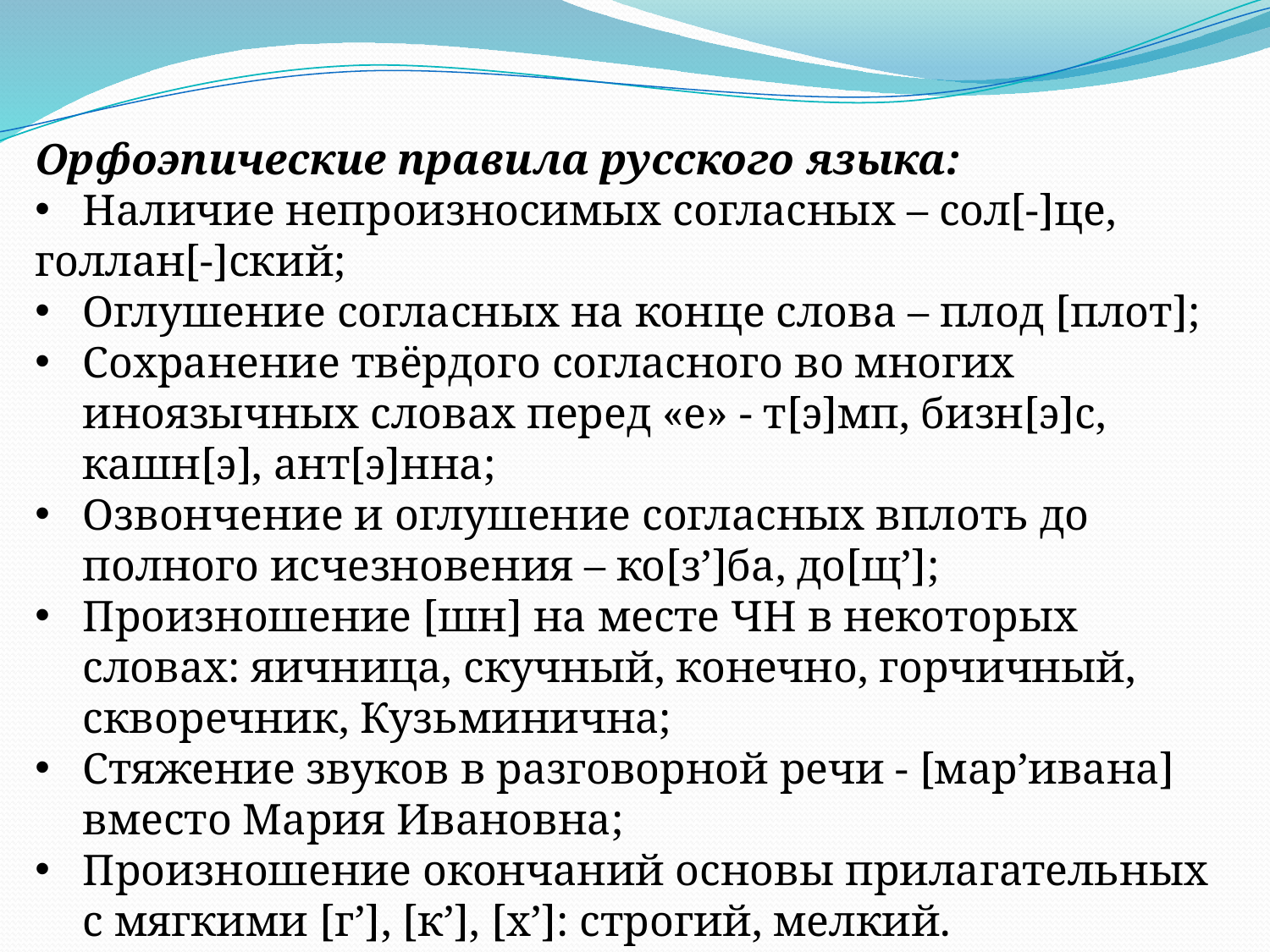

Орфоэпические правила русского языка:
Наличие непроизносимых согласных – сол[-]це,
голлан[-]ский;
Оглушение согласных на конце слова – плод [плот];
Сохранение твёрдого согласного во многих иноязычных словах перед «е» - т[э]мп, бизн[э]с, кашн[э], ант[э]нна;
Озвончение и оглушение согласных вплоть до полного исчезновения – ко[з’]ба, до[щ’];
Произношение [шн] на месте ЧН в некоторых словах: яичница, скучный, конечно, горчичный, скворечник, Кузьминична;
Стяжение звуков в разговорной речи - [мар’ивана] вместо Мария Ивановна;
Произношение окончаний основы прилагательных с мягкими [г’], [к’], [х’]: строгий, мелкий.